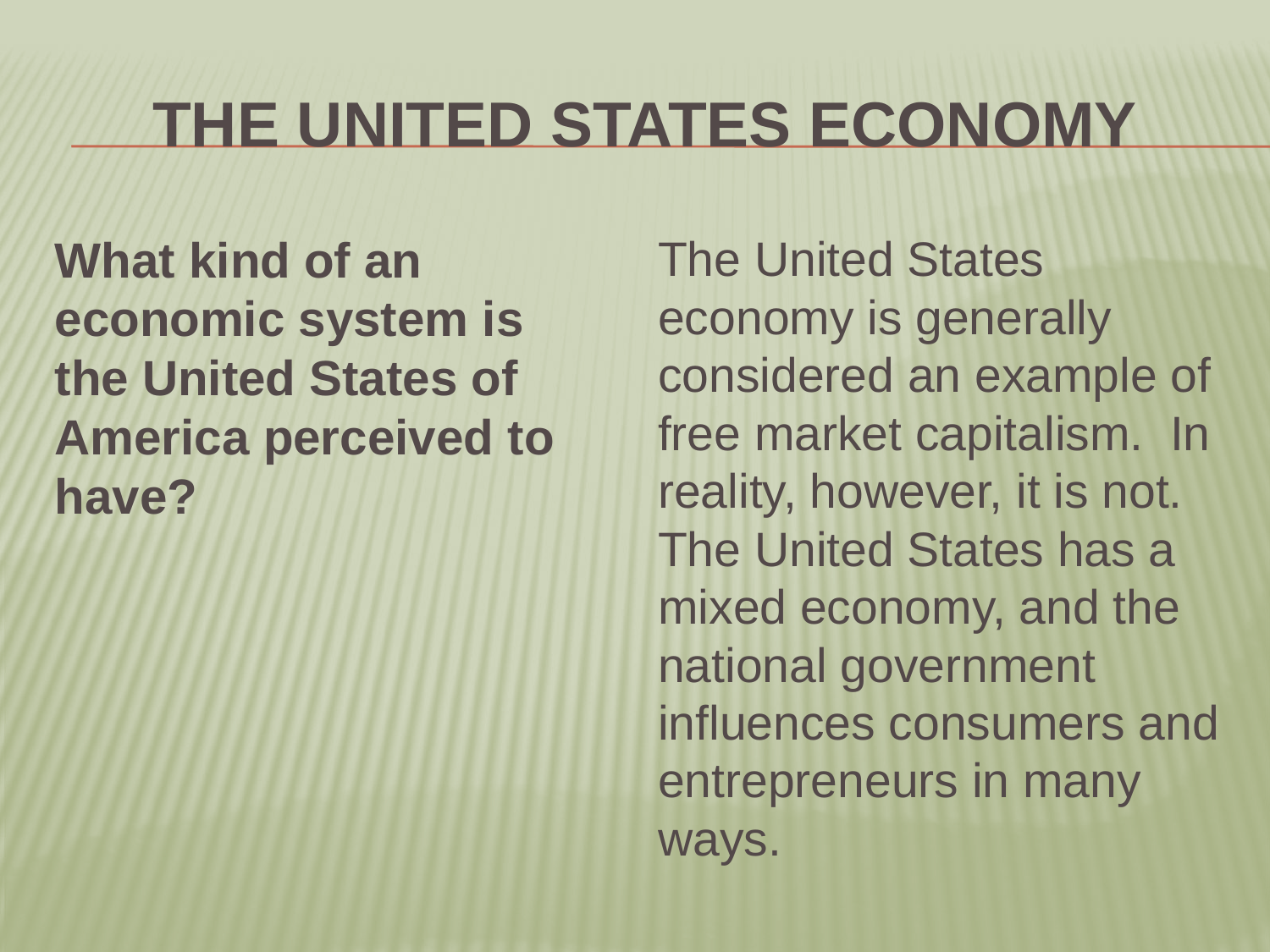

# The United States Economy
What kind of an economic system is the United States of America perceived to have?
The United States economy is generally considered an example of free market capitalism.  In reality, however, it is not.  The United States has a mixed economy, and the national government influences consumers and entrepreneurs in many ways.